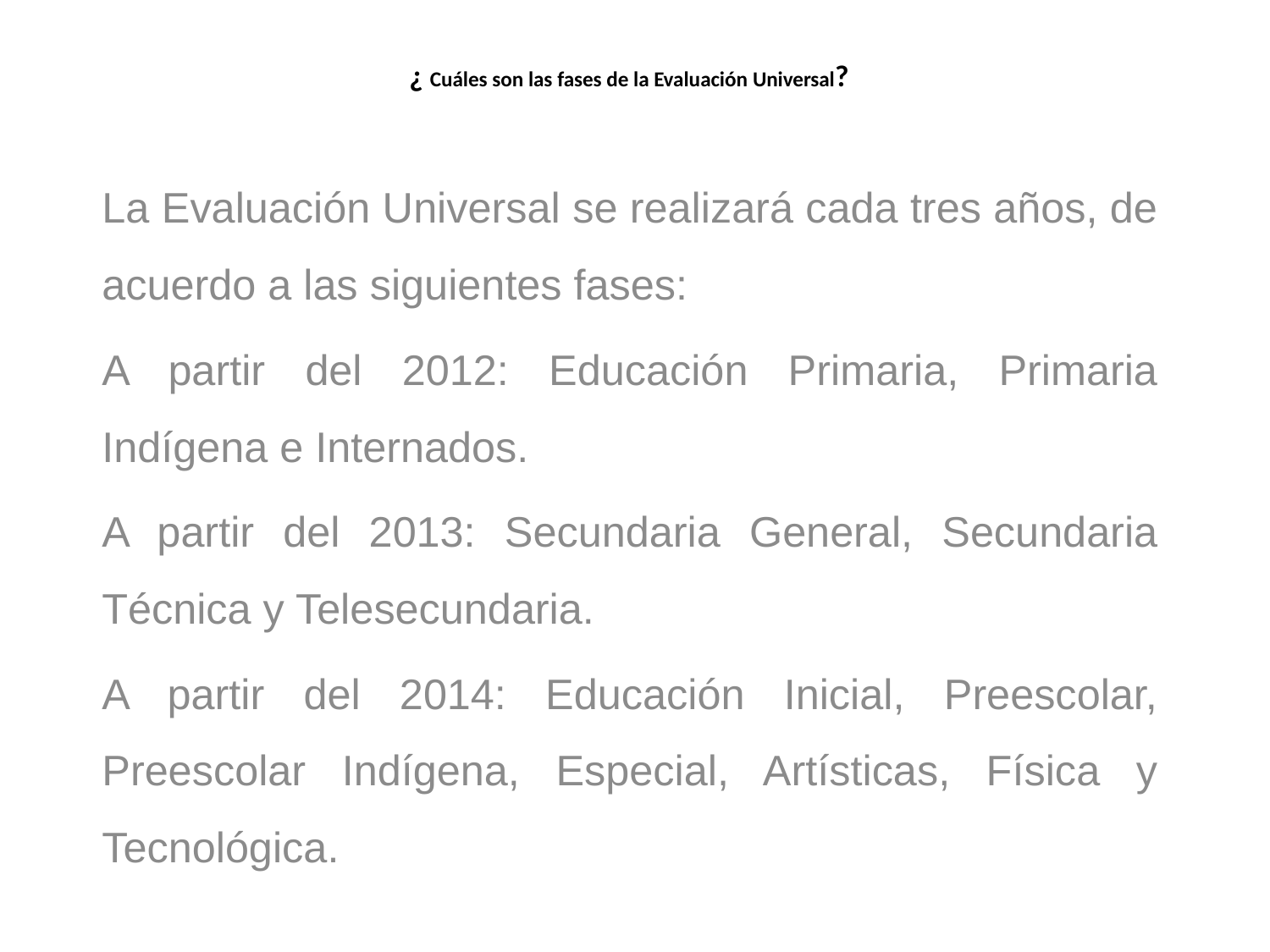

# ¿ Cuáles son las fases de la Evaluación Universal?
La Evaluación Universal se realizará cada tres años, de acuerdo a las siguientes fases:
A partir del 2012: Educación Primaria, Primaria Indígena e Internados.
A partir del 2013: Secundaria General, Secundaria Técnica y Telesecundaria.
A partir del 2014: Educación Inicial, Preescolar, Preescolar Indígena, Especial, Artísticas, Física y Tecnológica.